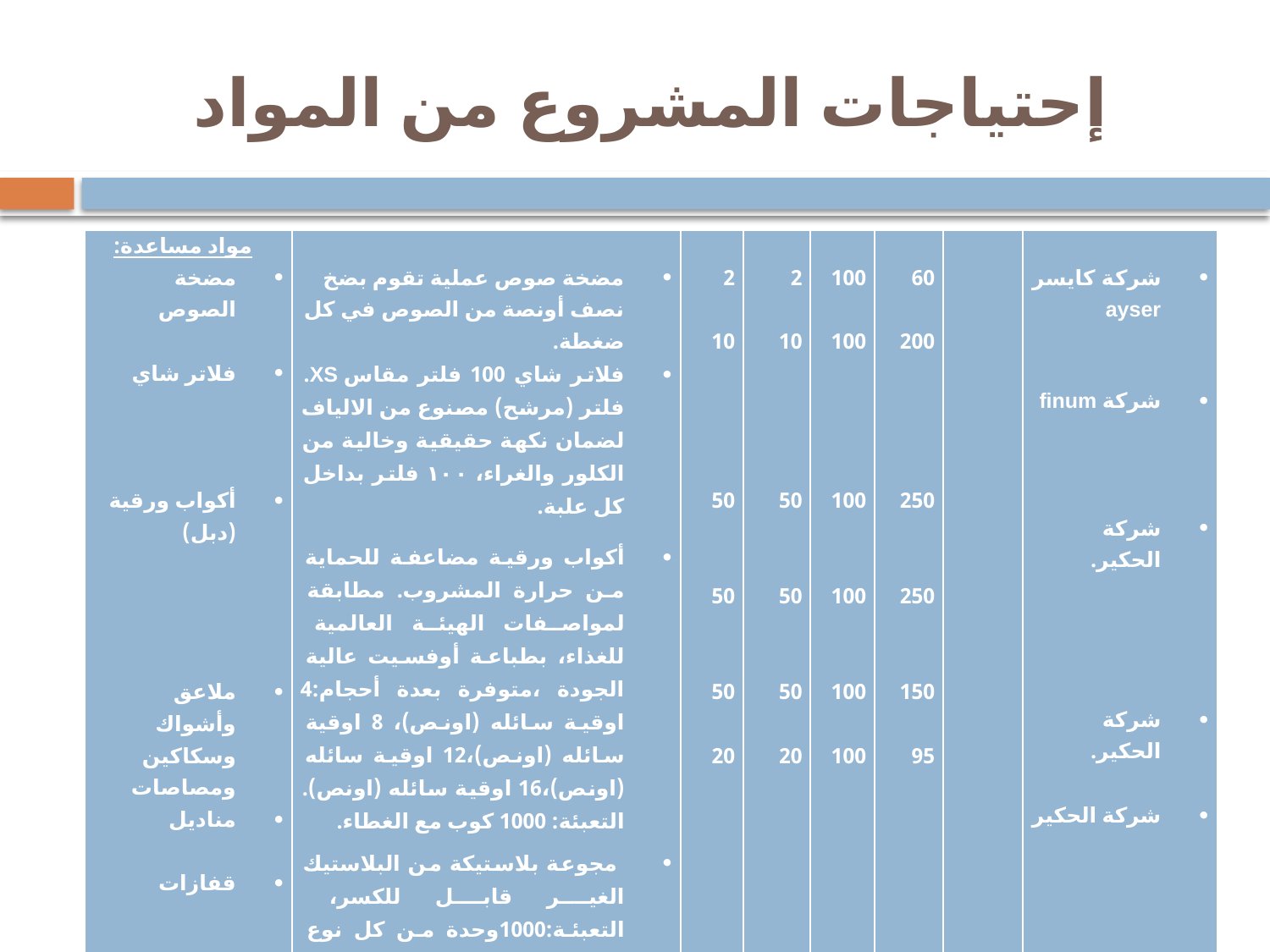

# إحتياجات المشروع من المواد
| مواد مساعدة: مضخة الصوص   فلاتر شاي       أكواب ورقية (دبل)         ملاعق وأشواك وسكاكين ومصاصات مناديل   قفازات | مضخة صوص عملية تقوم بضخ نصف أونصة من الصوص في كل ضغطة. فلاتر شاي 100 فلتر مقاس XS. فلتر (مرشح) مصنوع من الالياف لضمان نكهة حقيقية وخالية من الكلور والغراء، ١٠٠ فلتر بداخل كل علبة. أكواب ورقية مضاعفة للحماية من حرارة المشروب. مطابقة لمواصفات الهيئة العالمية للغذاء، بطباعة أوفسيت عالية الجودة ،متوفرة بعدة أحجام:4 اوقية سائله (اونص)، 8 اوقية سائله (اونص)،12 اوقية سائله (اونص)،16 اوقية سائله (اونص). التعبئة: 1000 كوب مع الغطاء. مجوعة بلاستيكة من البلاستيك الغير قابل للكسر، التعبئة:1000وحدة من كل نوع داخل الصندوق. مناديل بحجم 20سم\*20سم ،التعبئة: 1000حبة داخل الصنوق. التعبئة: 1000حبة داخل الصنوق. | 2   10         50     50     50   20 | 2   10         50     50     50   20 | 100   100         100     100     100   100 | 60   200         250     250     150   95 |  | شركة كايسر ayser     شركة finum       شركة الحكير.         شركة الحكير.   شركة الحكير |
| --- | --- | --- | --- | --- | --- | --- | --- |